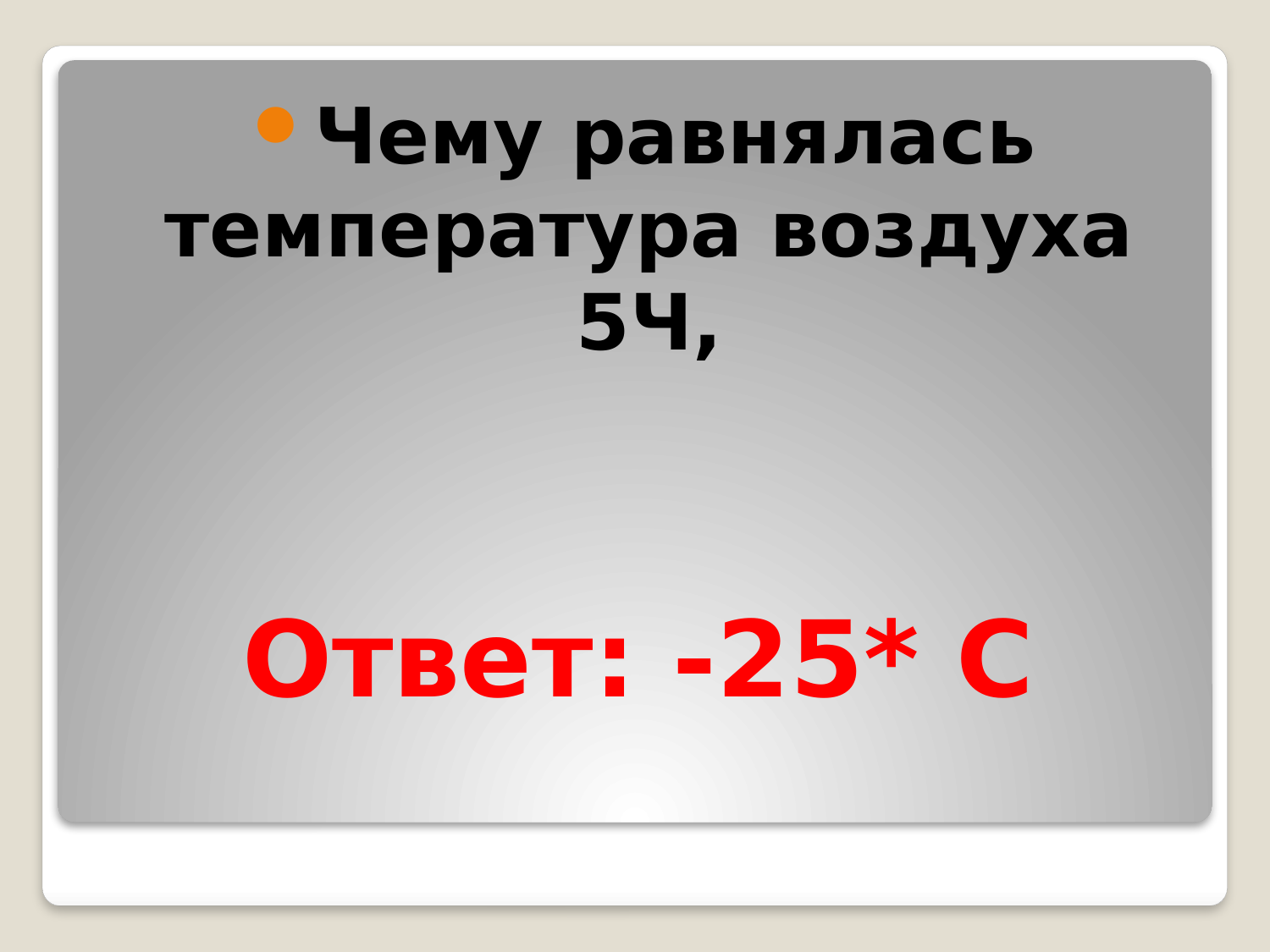

Чему равнялась температура воздуха  5Ч,

# Ответ: -25* C